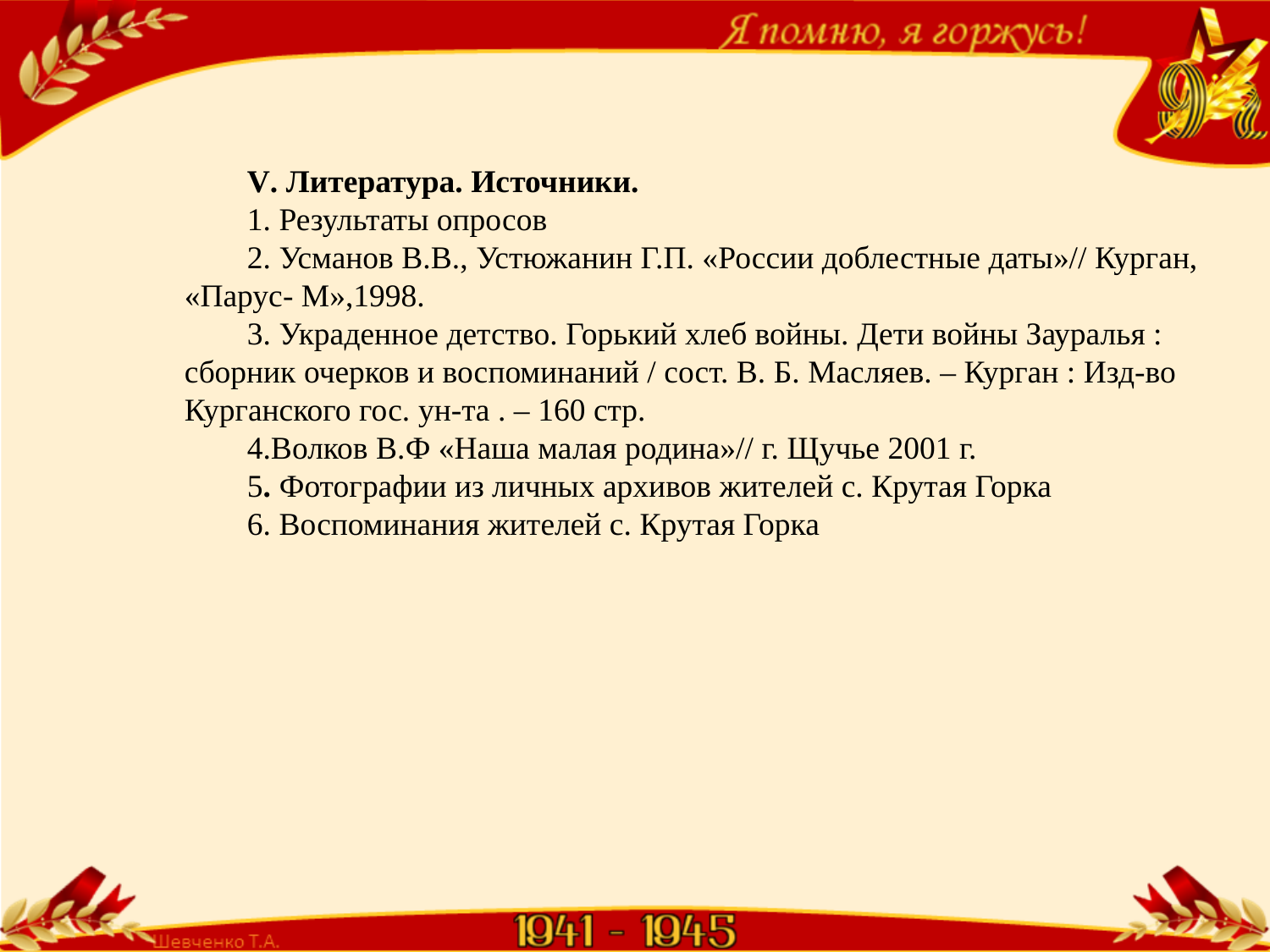

V. Литература. Источники.
1. Результаты опросов
2. Усманов В.В., Устюжанин Г.П. «России доблестные даты»// Курган,  «Парус- М»,1998.
3. Украденное детство. Горький хлеб войны. Дети войны Зауралья : сборник очерков и воспоминаний / сост. В. Б. Масляев. – Курган : Изд-во Курганского гос. ун-та . – 160 стр.
4.Волков В.Ф «Наша малая родина»// г. Щучье 2001 г.
5. Фотографии из личных архивов жителей с. Крутая Горка
6. Воспоминания жителей с. Крутая Горка